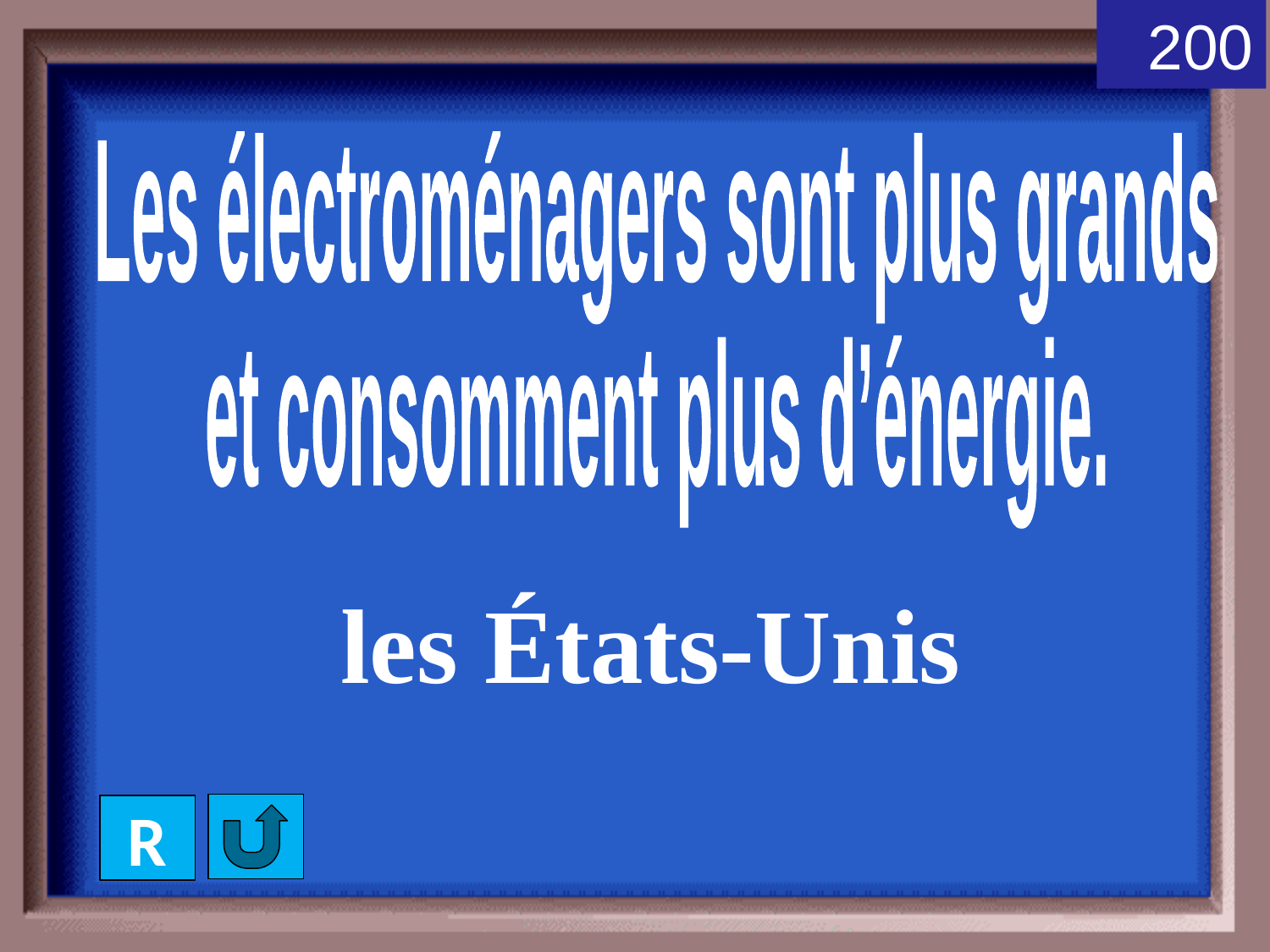

200
Les électroménagers sont plus grands
et consomment plus d’énergie.
les États-Unis

R